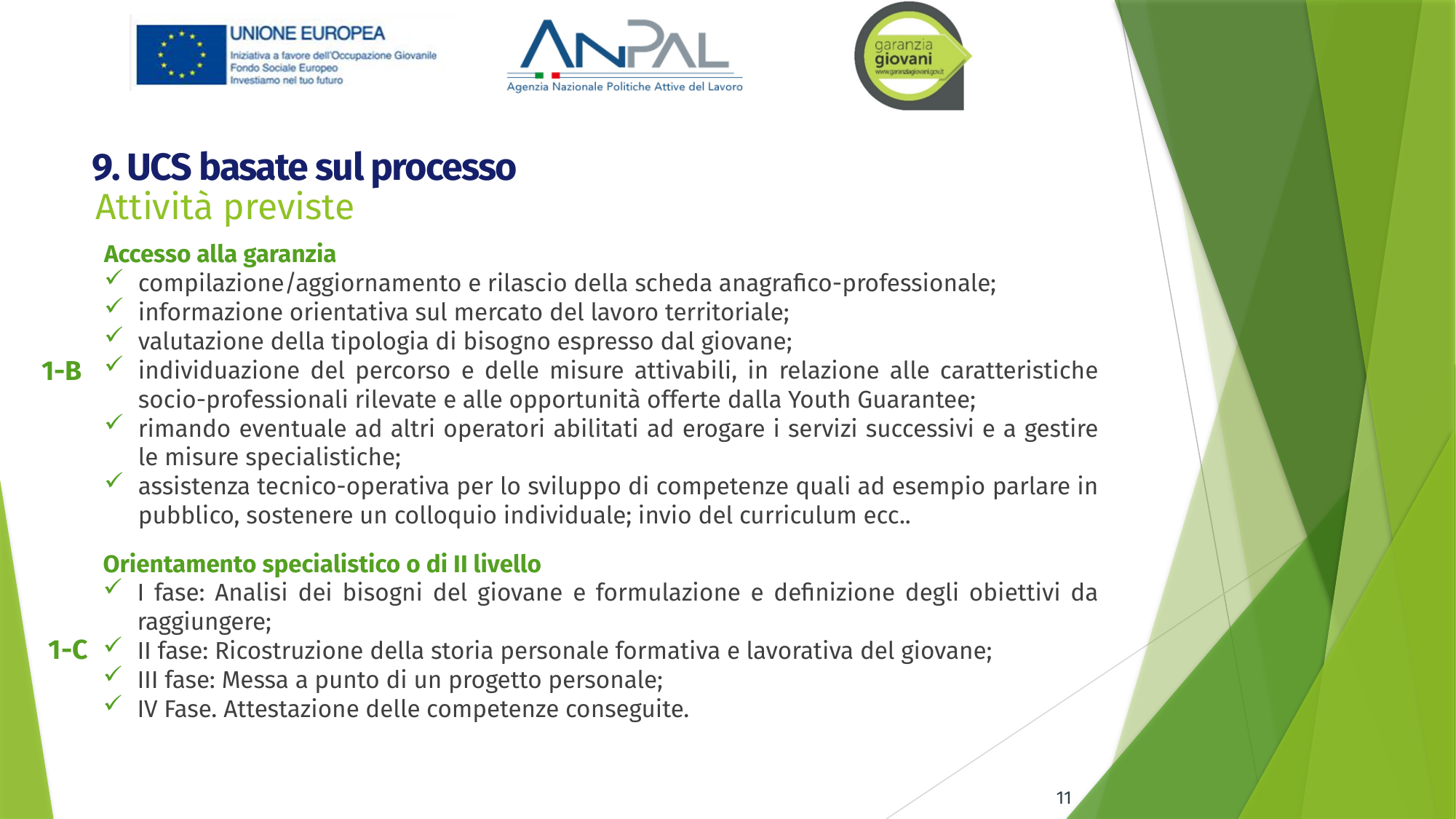

# 9. UCS basate sul processo
Attività previste
Accesso alla garanzia
compilazione/aggiornamento e rilascio della scheda anagrafico-professionale;
informazione orientativa sul mercato del lavoro territoriale;
valutazione della tipologia di bisogno espresso dal giovane;
individuazione del percorso e delle misure attivabili, in relazione alle caratteristiche socio-professionali rilevate e alle opportunità offerte dalla Youth Guarantee;
rimando eventuale ad altri operatori abilitati ad erogare i servizi successivi e a gestire le misure specialistiche;
assistenza tecnico-operativa per lo sviluppo di competenze quali ad esempio parlare in pubblico, sostenere un colloquio individuale; invio del curriculum ecc..
1-B
Orientamento specialistico o di II livello
I fase: Analisi dei bisogni del giovane e formulazione e definizione degli obiettivi da raggiungere;
II fase: Ricostruzione della storia personale formativa e lavorativa del giovane;
III fase: Messa a punto di un progetto personale;
IV Fase. Attestazione delle competenze conseguite.
1-C